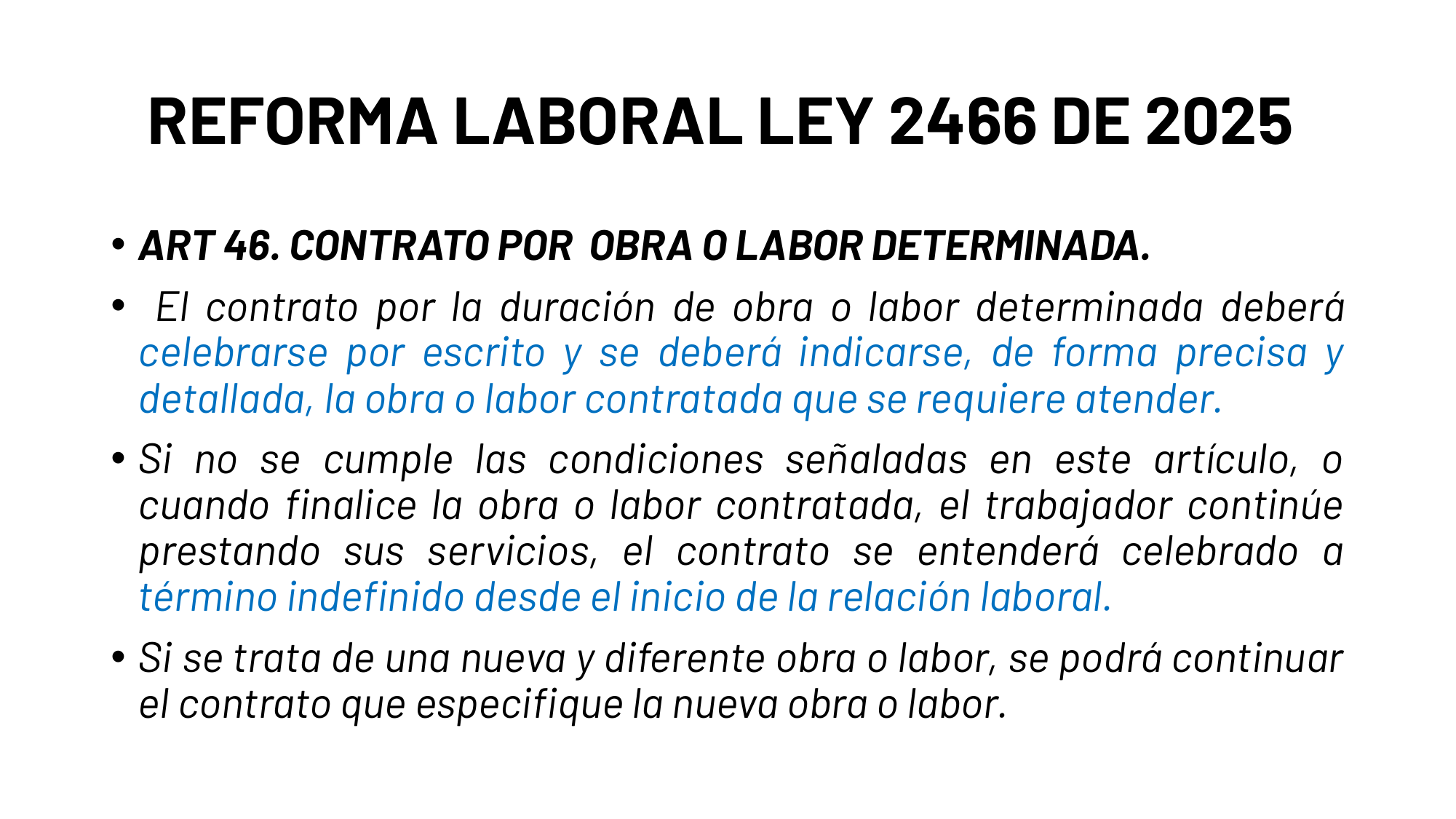

# REFORMA LABORAL LEY 2466 DE 2025
ART 46. CONTRATO POR  OBRA O LABOR DETERMINADA.
 El contrato por la duración de obra o labor determinada deberá celebrarse por escrito y se deberá indicarse, de forma precisa y detallada, la obra o labor contratada que se requiere atender.
Si no se cumple las condiciones señaladas en este artículo, o cuando finalice la obra o labor contratada, el trabajador continúe prestando sus servicios, el contrato se entenderá celebrado a término indefinido desde el inicio de la relación laboral.
Si se trata de una nueva y diferente obra o labor, se podrá continuar el contrato que especifique la nueva obra o labor.